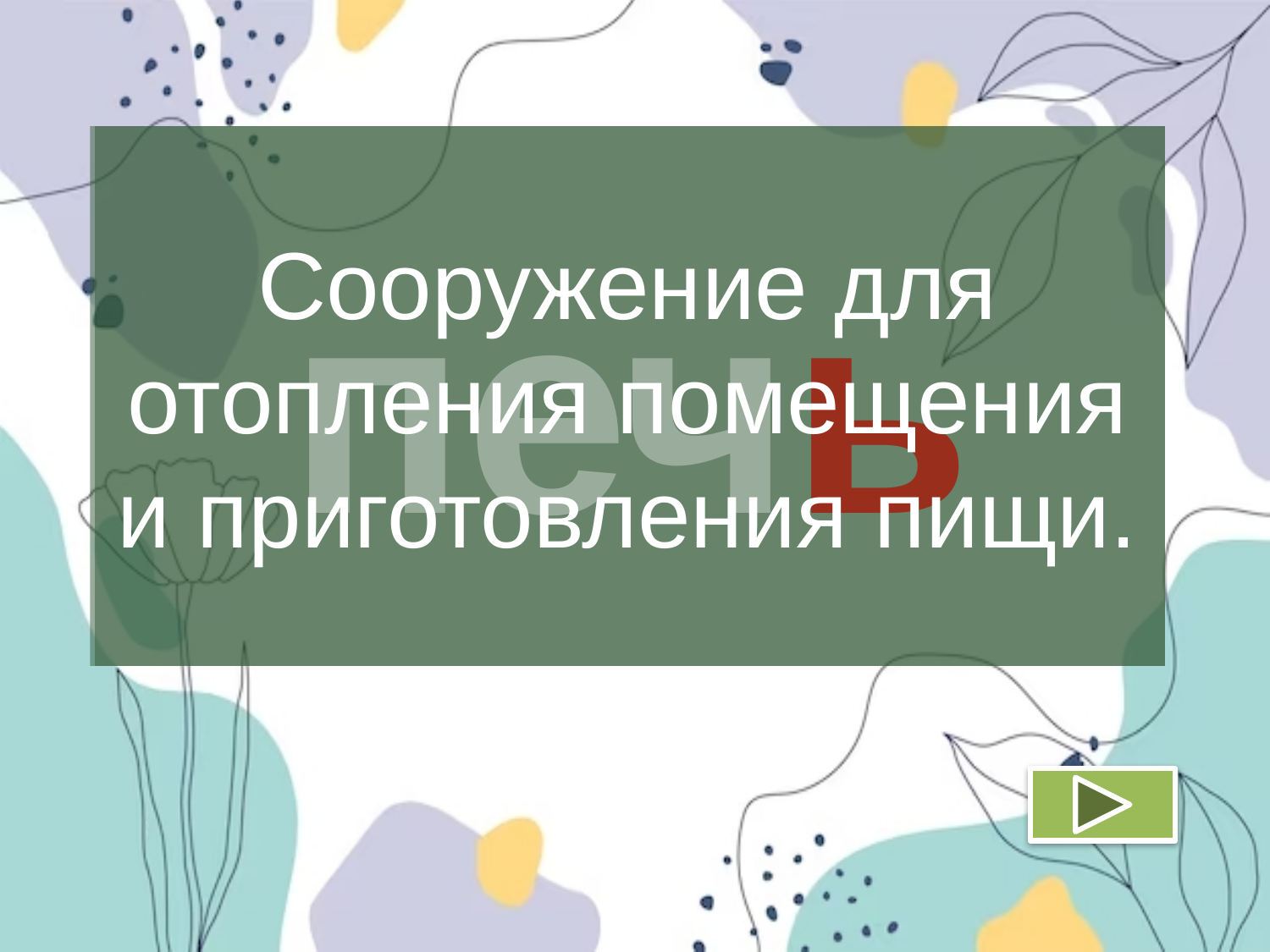

Сооружение для отопления помещения и приготовления пищи.
печь